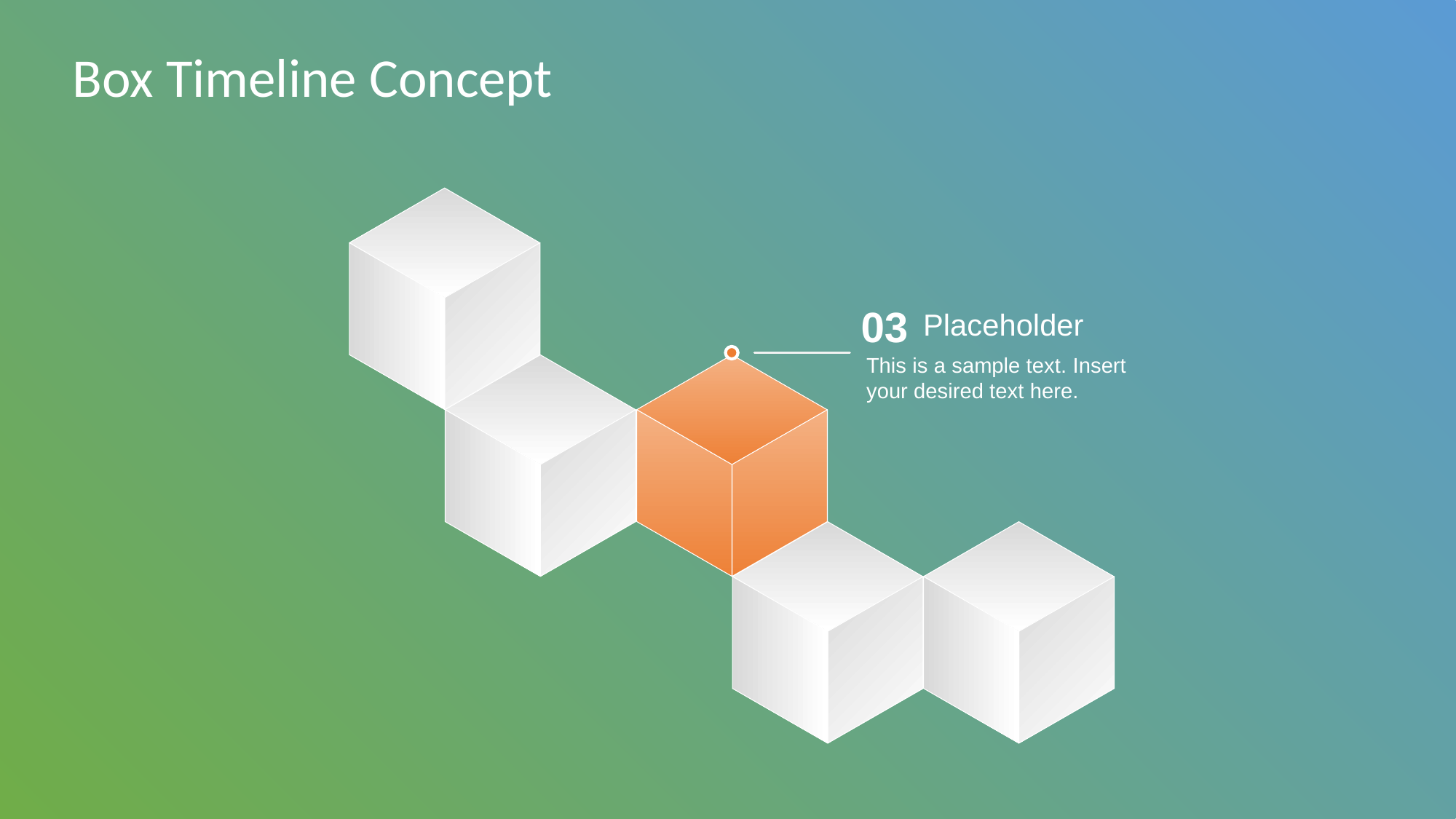

# Box Timeline Concept

03
Placeholder

This is a sample text. Insert your desired text here.